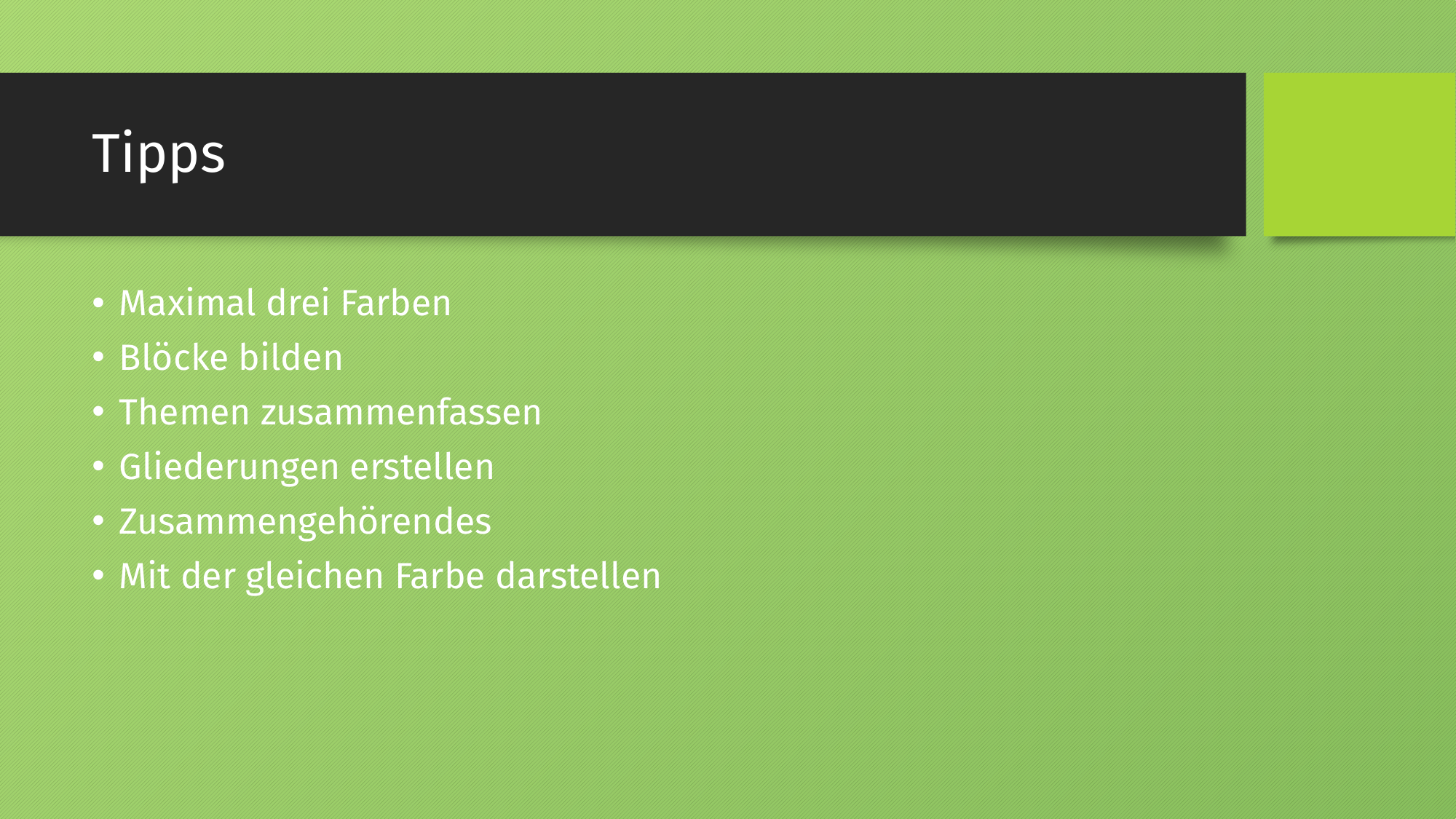

# Tipps
Maximal drei Farben
Blöcke bilden
Themen zusammenfassen
Gliederungen erstellen
Zusammengehörendes
Mit der gleichen Farbe darstellen